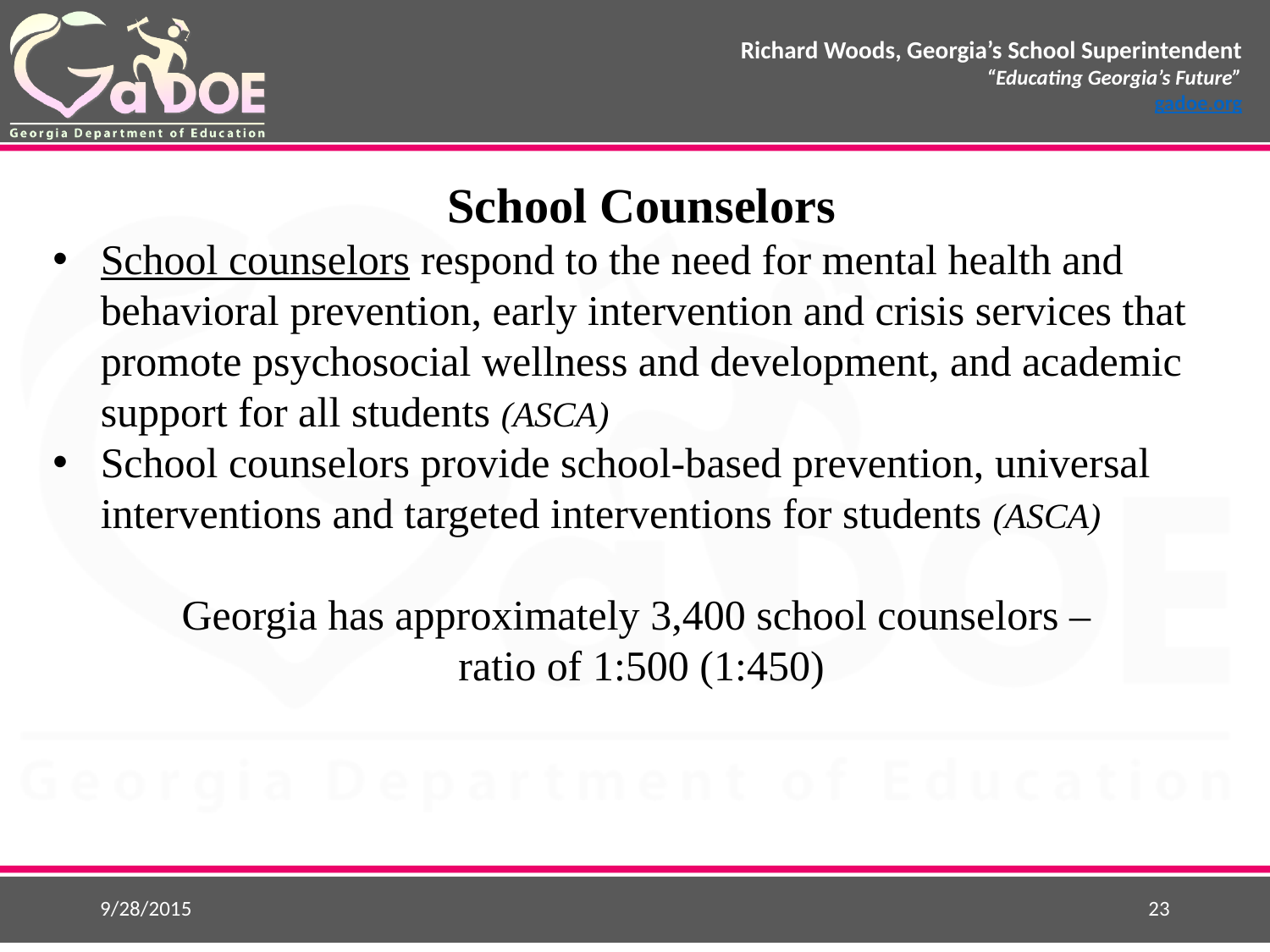

School Counselors
School counselors respond to the need for mental health and behavioral prevention, early intervention and crisis services that promote psychosocial wellness and development, and academic support for all students (ASCA)
School counselors provide school-based prevention, universal interventions and targeted interventions for students (ASCA)

Georgia has approximately 3,400 school counselors –
ratio of 1:500 (1:450)

9/28/2015
23